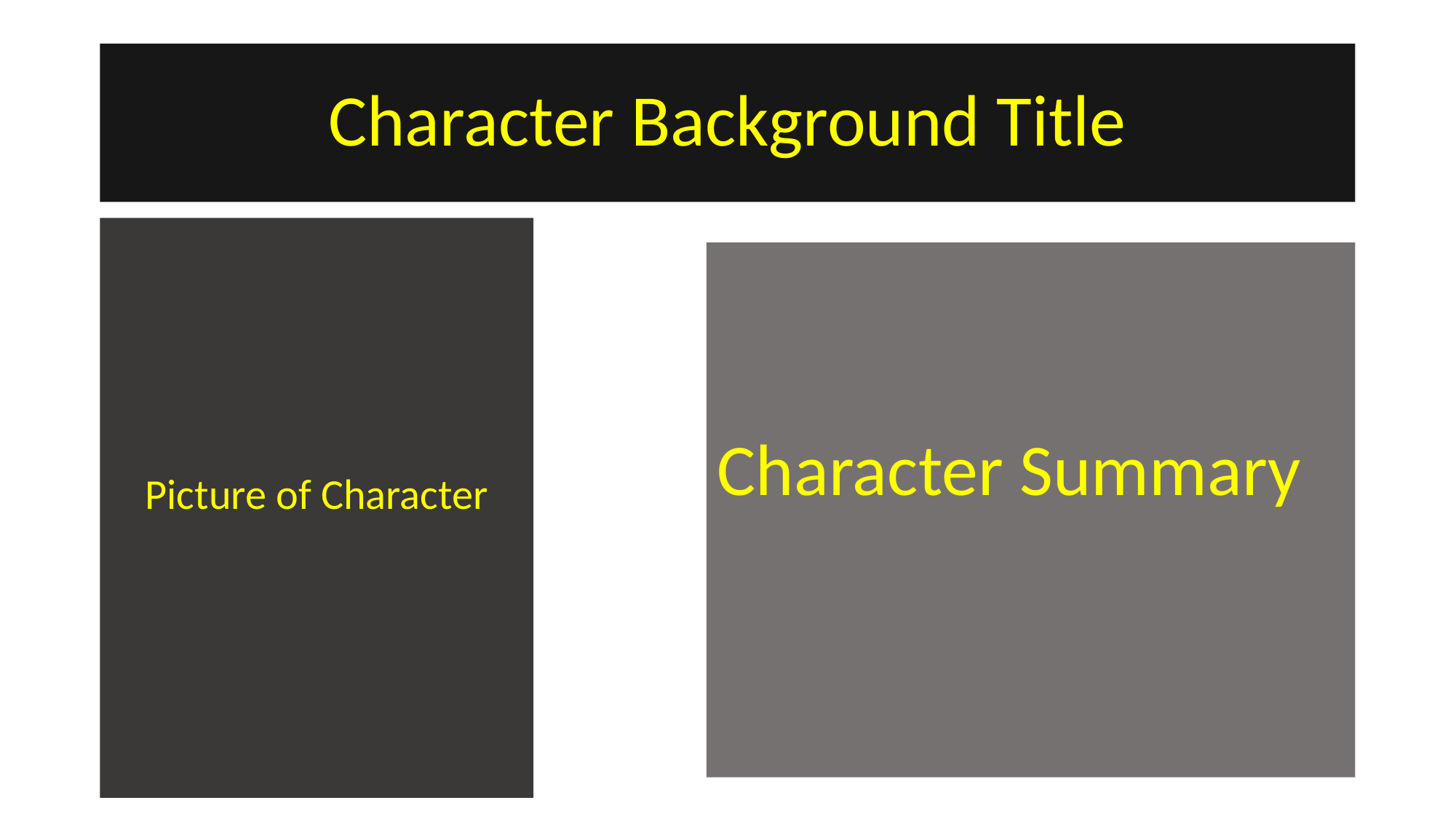

# Character Background Title

Picture of Character

Character Summary